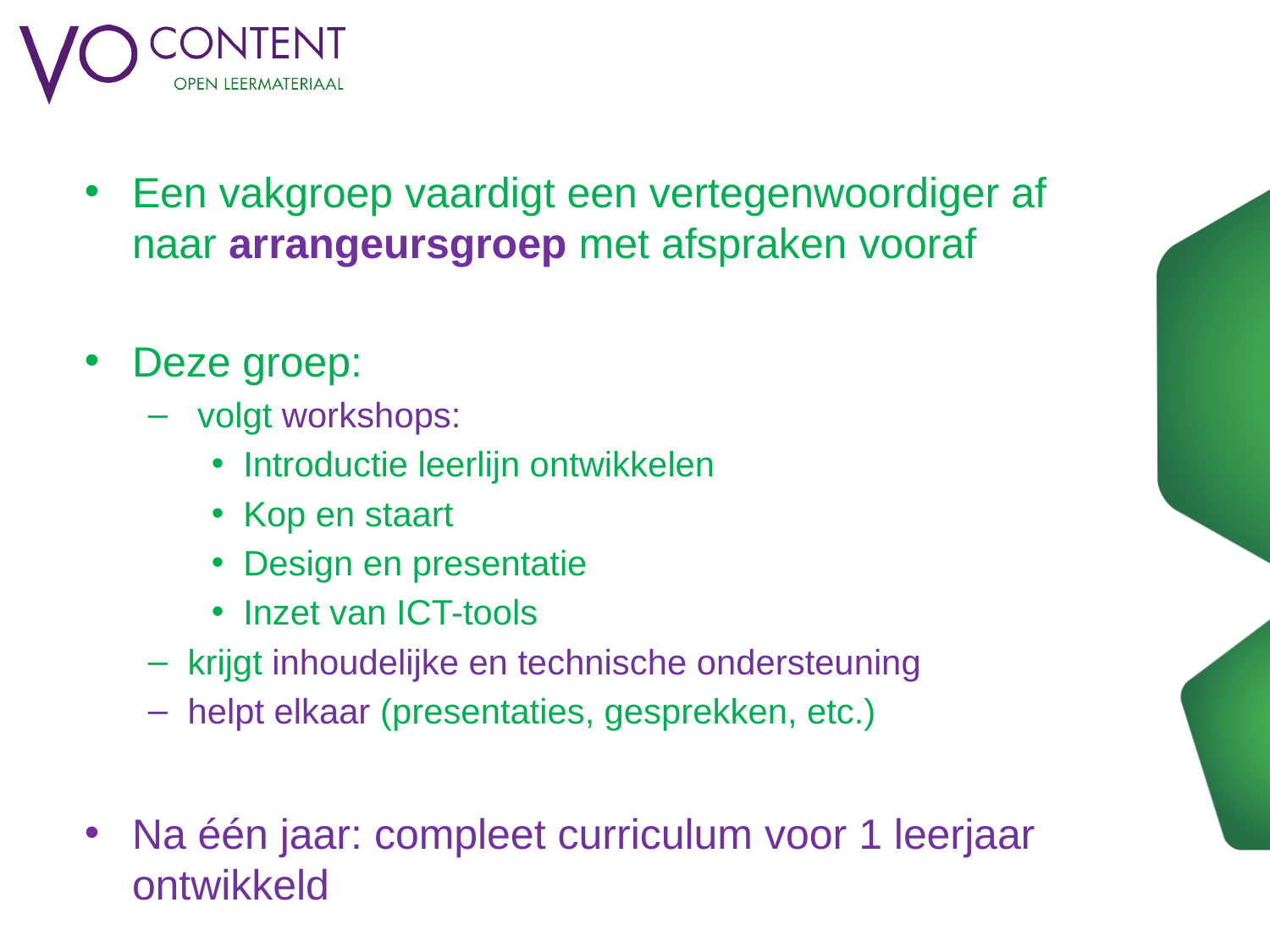

Een vakgroep vaardigt een vertegenwoordiger af naar arrangeursgroep met afspraken vooraf

Deze groep:
 volgt workshops:
Introductie leerlijn ontwikkelen
Kop en staart
Design en presentatie
Inzet van ICT-tools
krijgt inhoudelijke en technische ondersteuning
helpt elkaar (presentaties, gesprekken, etc.)

Na één jaar: compleet curriculum voor 1 leerjaar ontwikkeld